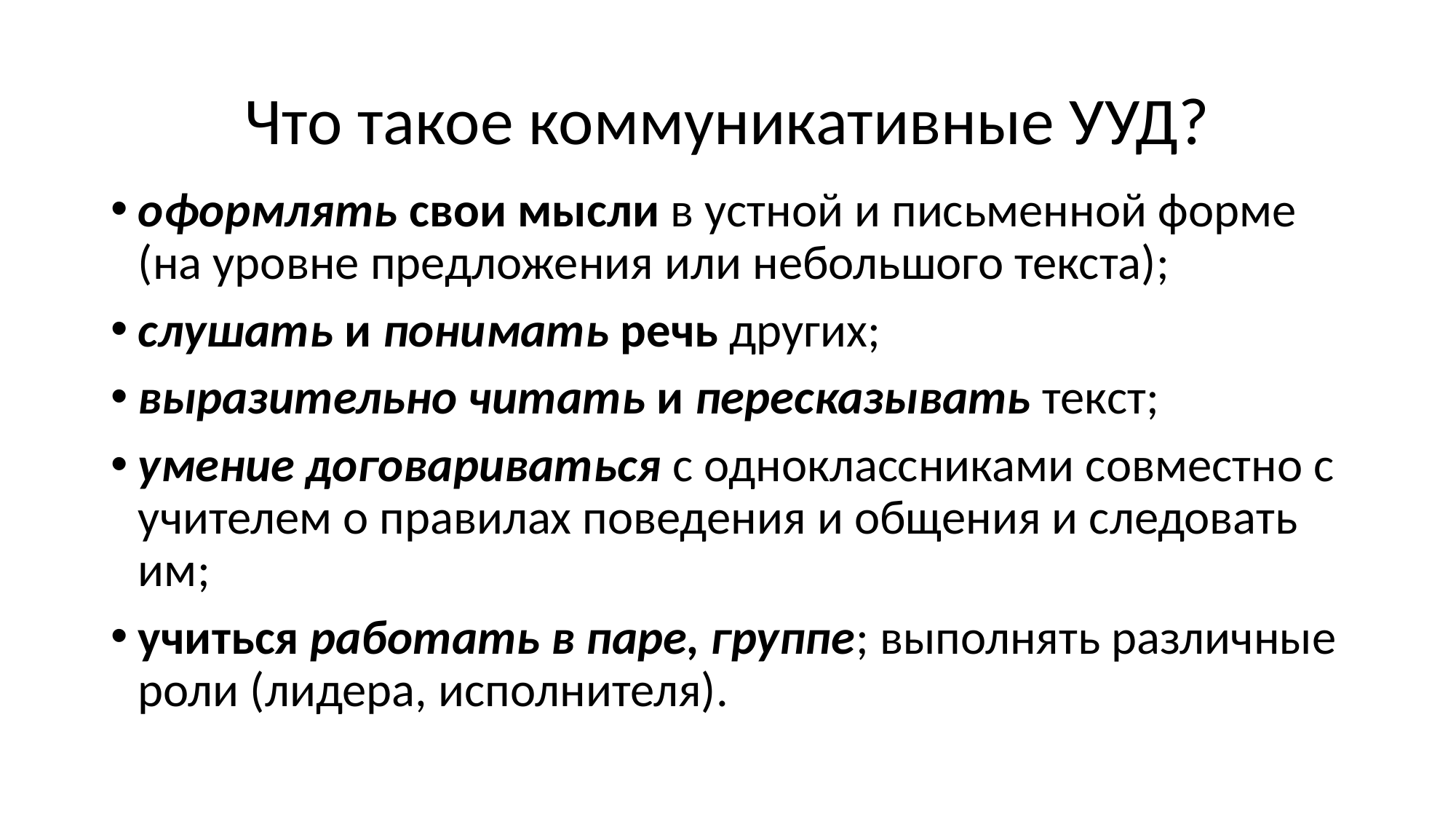

# Что такое коммуникативные УУД?
оформлять свои мысли в устной и письменной форме (на уровне предложения или небольшого текста);
слушать и понимать речь других;
выразительно читать и пересказывать текст;
умение договариваться с одноклассниками совместно с учителем о правилах поведения и общения и следовать им;
учиться работать в паре, группе; выполнять различные роли (лидера, исполнителя).